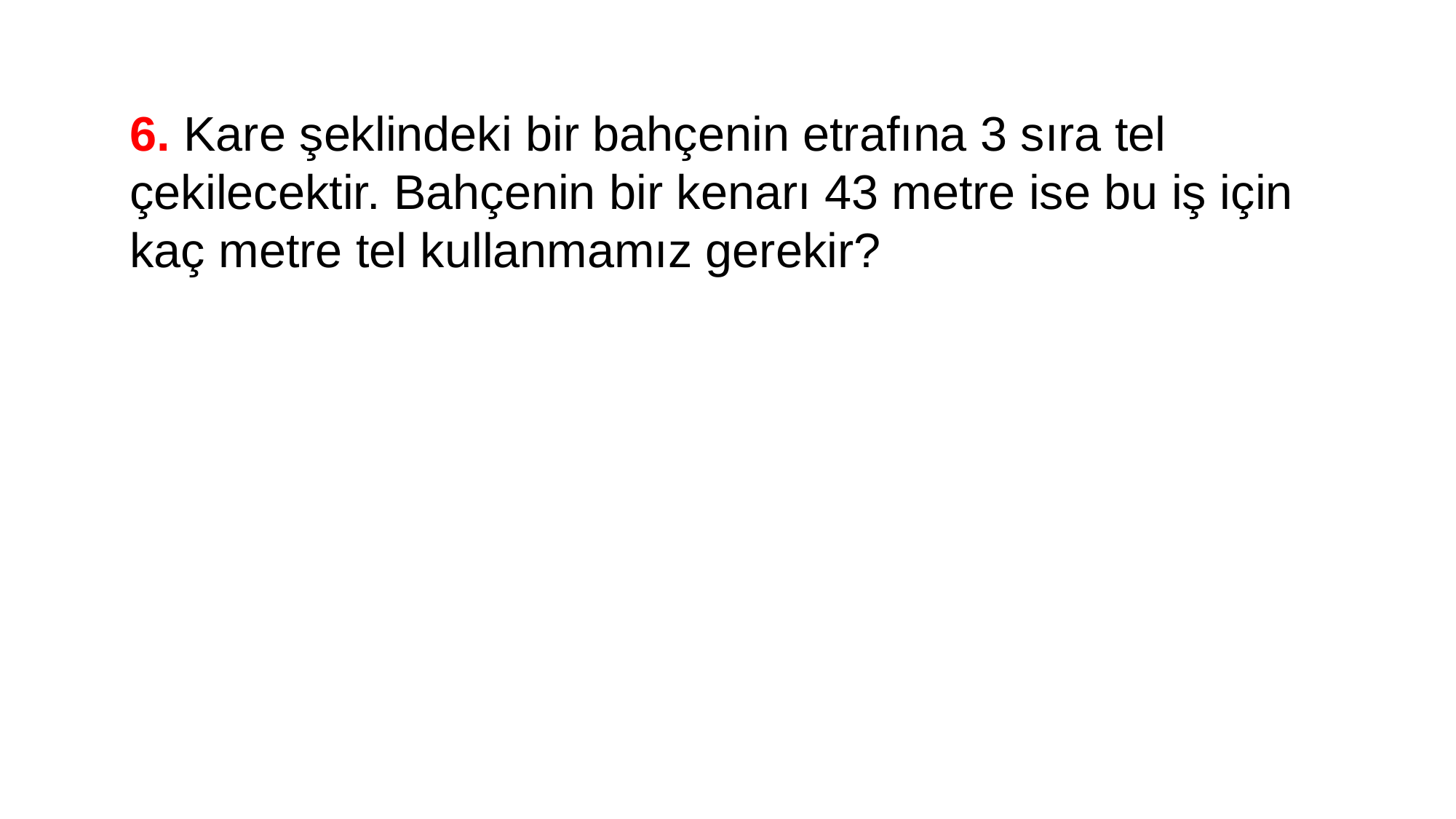

6. Kare şeklindeki bir bahçenin etrafına 3 sıra tel çekilecektir. Bahçenin bir kenarı 43 metre ise bu iş için kaç metre tel kullanmamız gerekir?